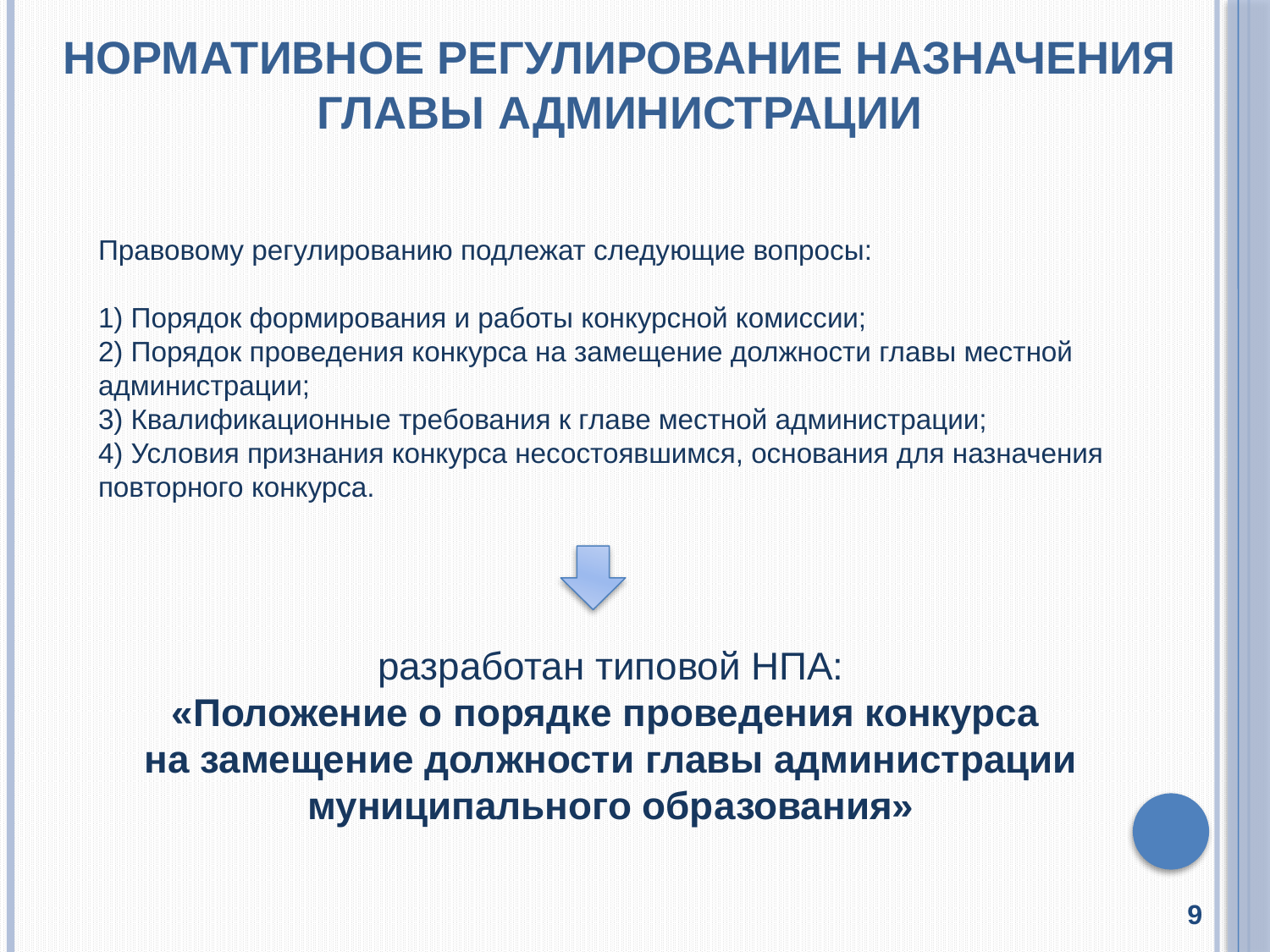

# НОРМАТИВНОЕ РЕГУЛИРОВАНИЕ НАЗНАЧЕНИЯ ГЛАВЫ АДМИНИСТРАЦИИ
Правовому регулированию подлежат следующие вопросы:

1) Порядок формирования и работы конкурсной комиссии;
2) Порядок проведения конкурса на замещение должности главы местной администрации;
3) Квалификационные требования к главе местной администрации;
4) Условия признания конкурса несостоявшимся, основания для назначения повторного конкурса.

разработан типовой НПА:
«Положение о порядке проведения конкурса
на замещение должности главы администрации муниципального образования»
 9